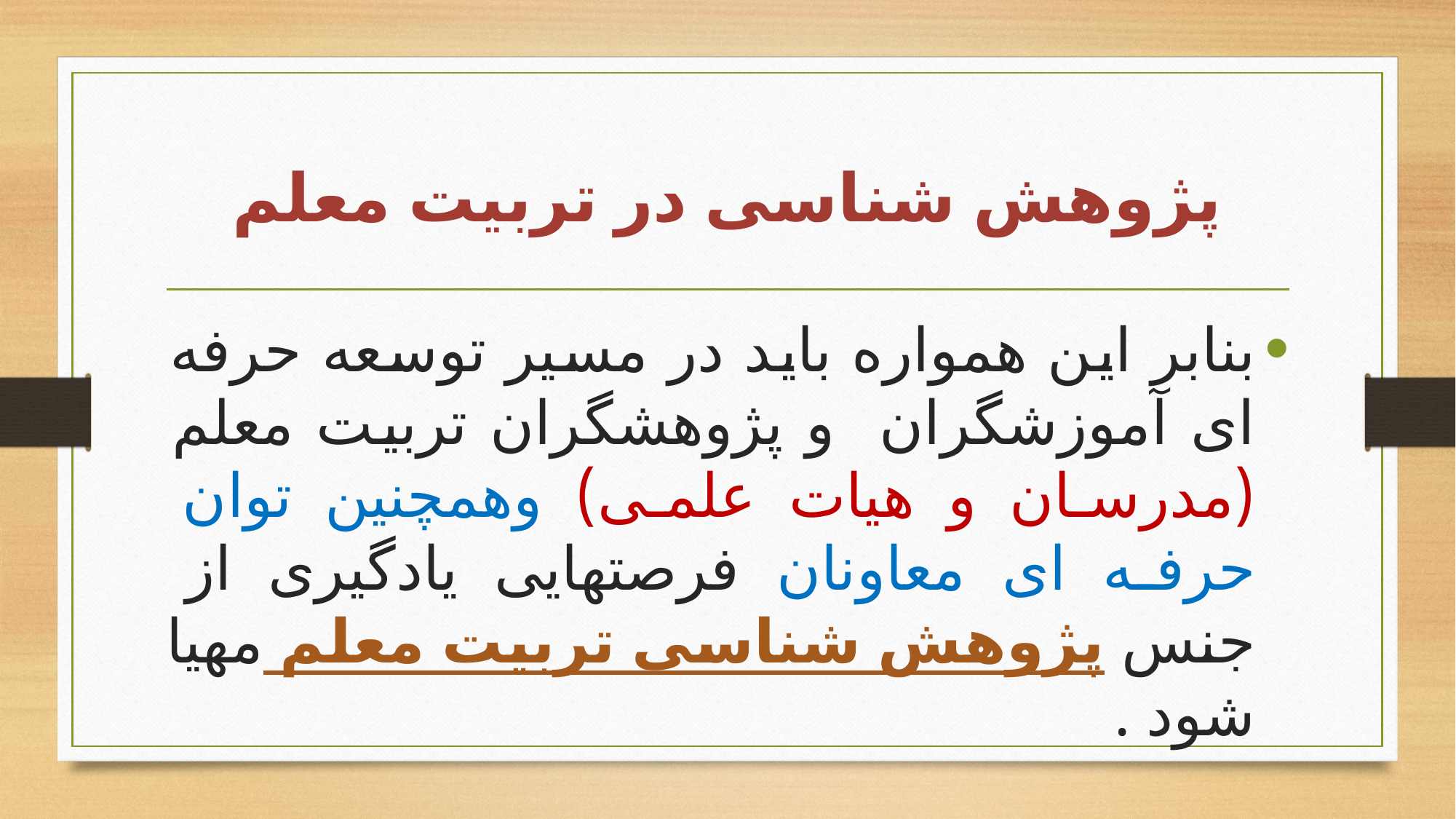

# پژوهش شناسی در تربیت معلم
بنابر این همواره باید در مسیر توسعه حرفه ای آموزشگران  و پژوهشگران تربیت معلم (مدرسان و هیات علمی) وهمچنین توان حرفه ای معاونان فرصتهایی یادگیری از جنس پژوهش شناسی تربیت معلم مهیا شود .